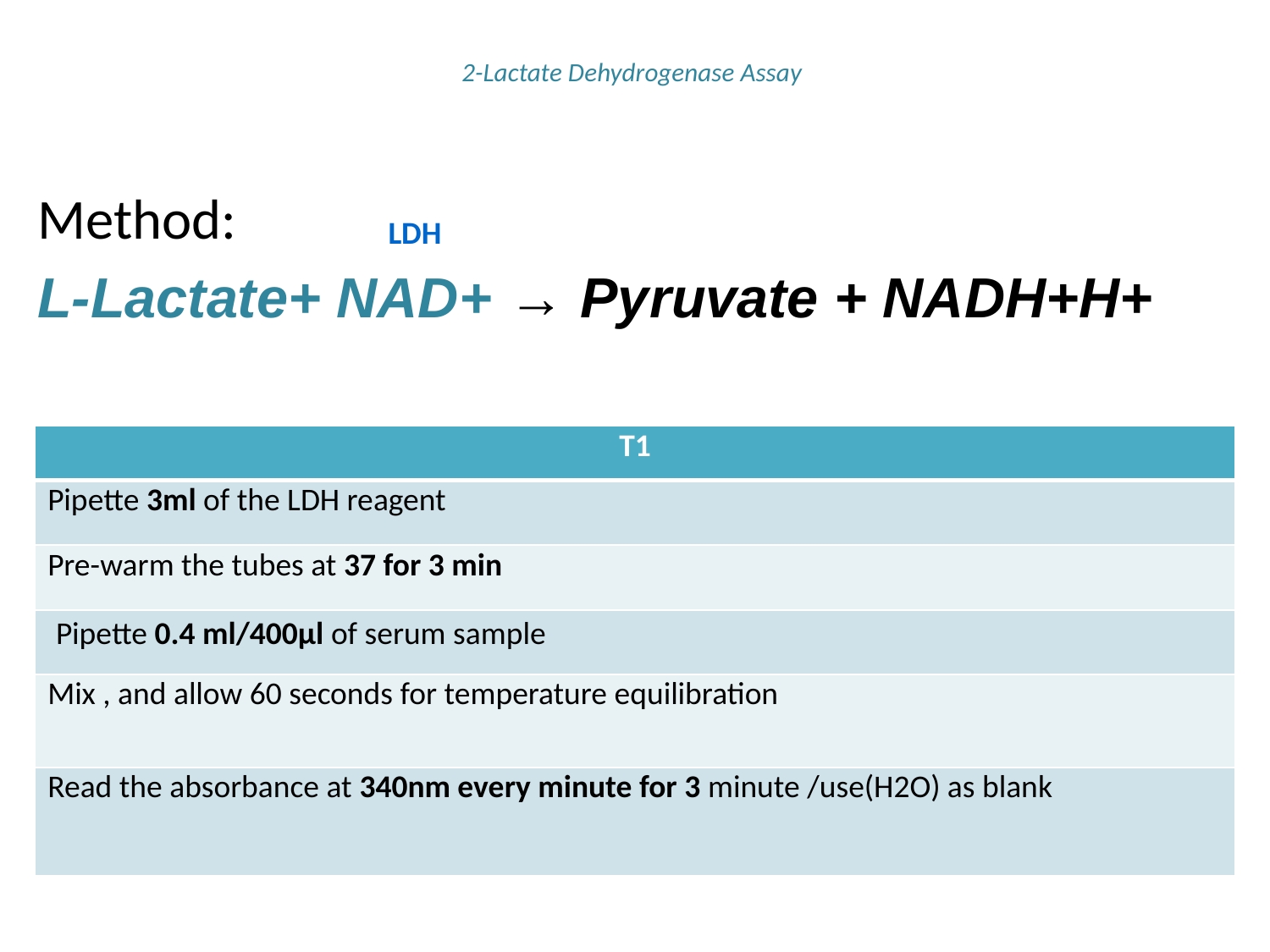

# 2-Lactate Dehydrogenase Assay
Method:
L-Lactate+ NAD+ → Pyruvate + NADH+H+

LDH
| T1 |
| --- |
| Pipette 3ml of the LDH reagent |
| Pre-warm the tubes at 37 for 3 min |
| Pipette 0.4 ml/400µl of serum sample |
| Mix , and allow 60 seconds for temperature equilibration |
| Read the absorbance at 340nm every minute for 3 minute /use(H2O) as blank |